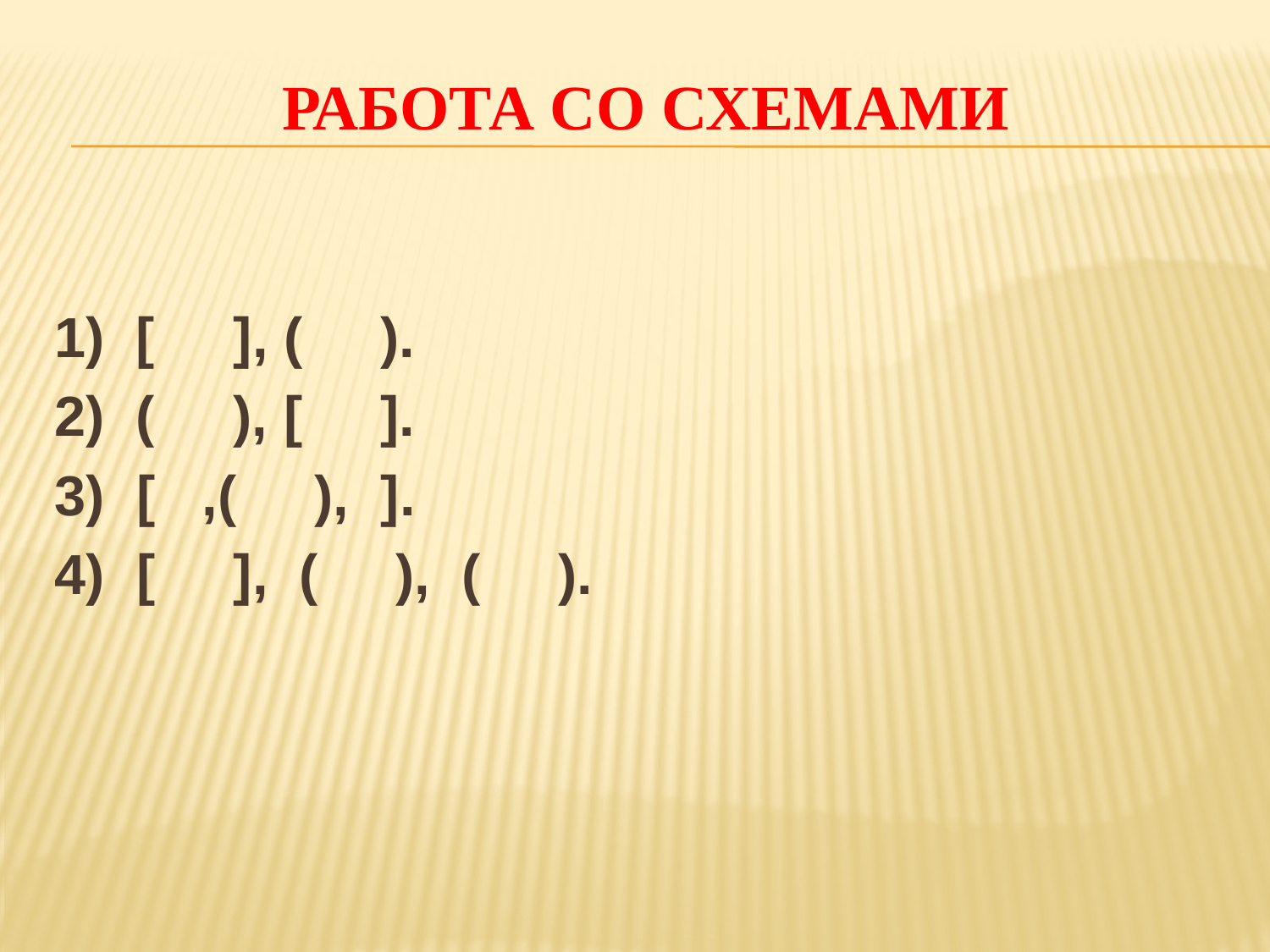

# Работа со схемами

1)  [     ], (     ).
2)  (     ), [     ].
3)  [   ,(     ),  ].
4)  [     ],  (     ),  (     ).